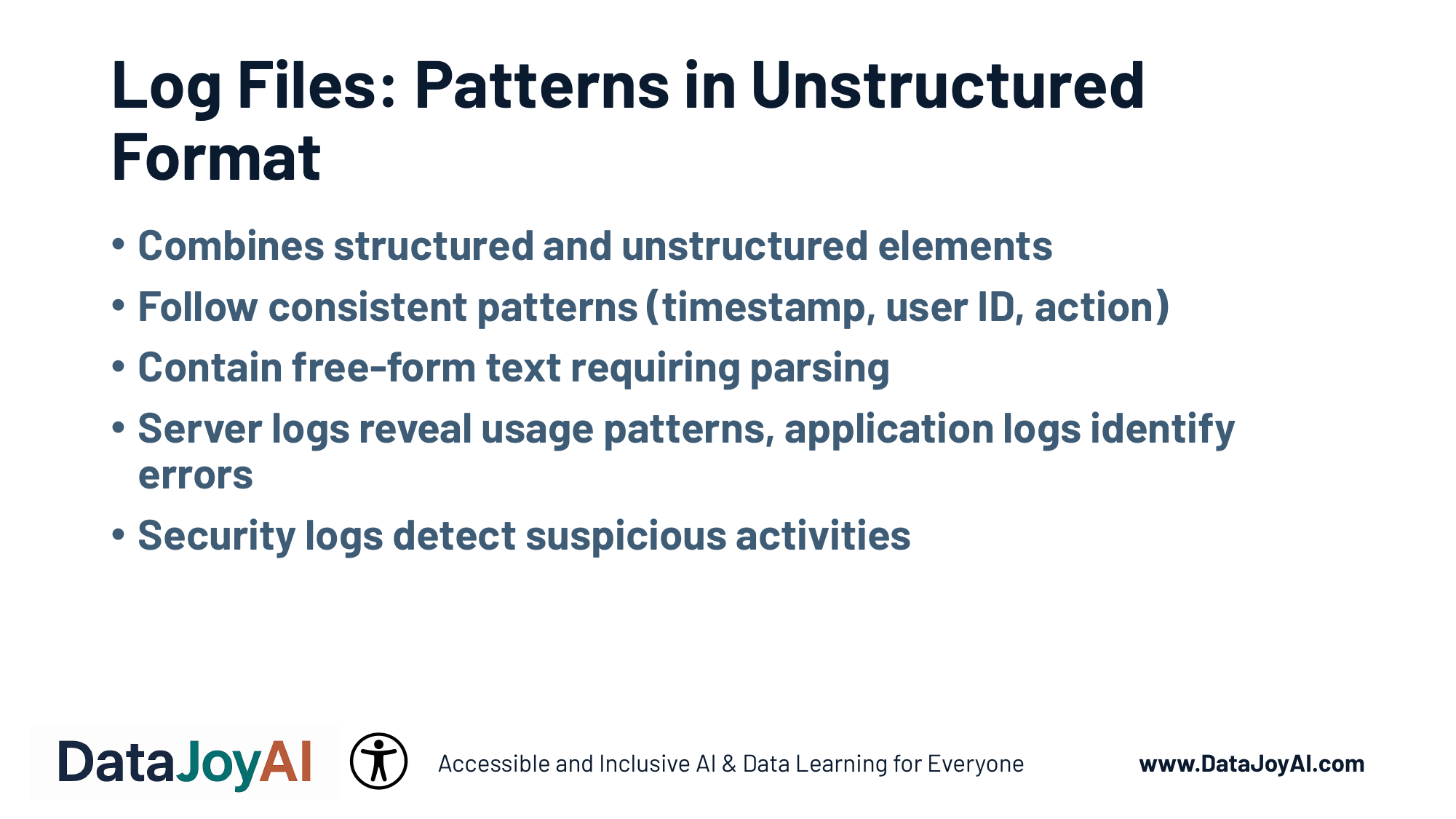

# Log Files: Patterns in Unstructured Format
Combines structured and unstructured elements
Follow consistent patterns (timestamp, user ID, action)
Contain free-form text requiring parsing
Server logs reveal usage patterns, application logs identify errors
Security logs detect suspicious activities